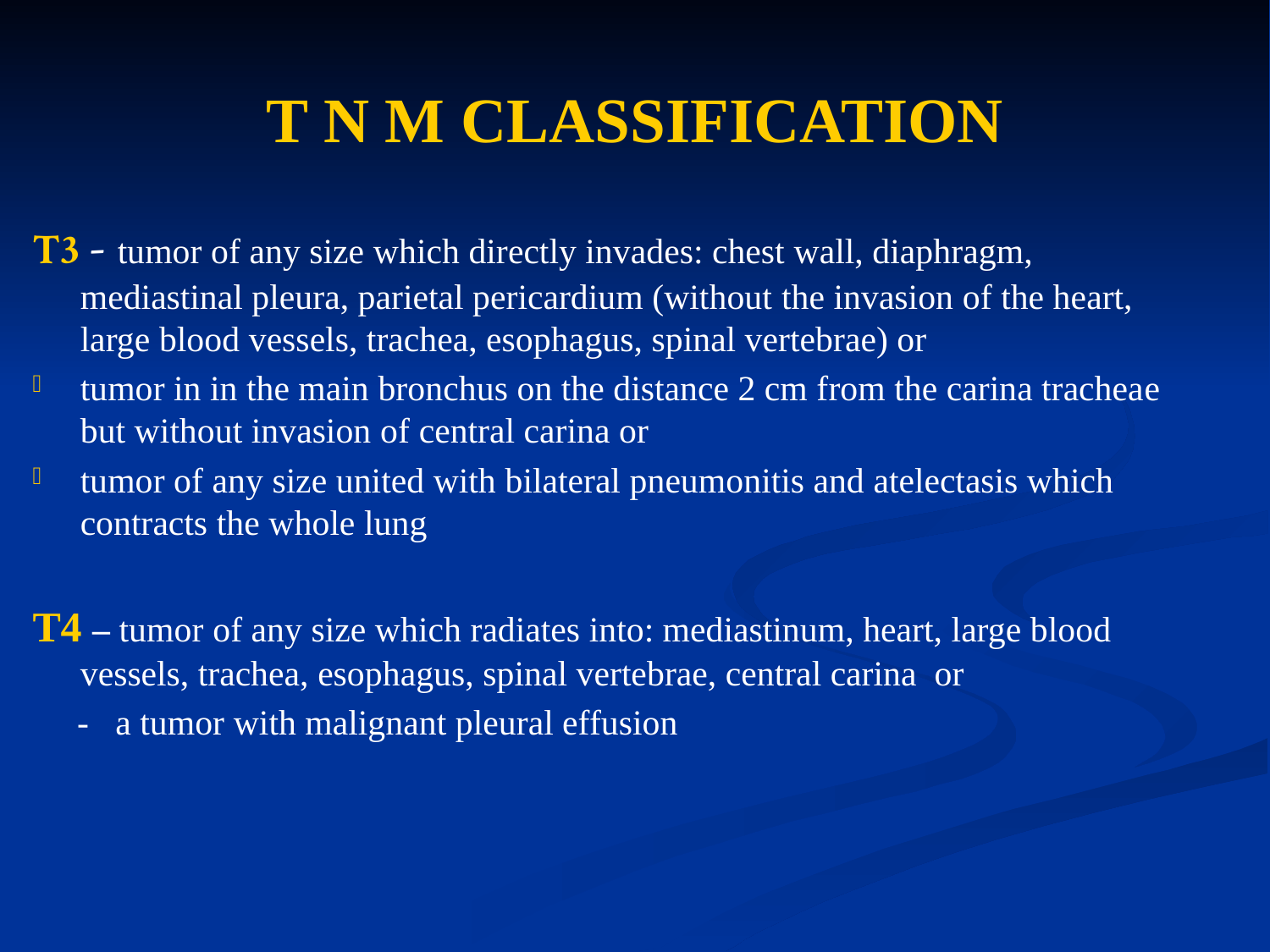

# T N M CLASSIFICATION
T3 - tumor of any size which directly invades: chest wall, diaphragm, mediastinal pleura, parietal pericardium (without the invasion of the heart, large blood vessels, trachea, esophagus, spinal vertebrae) or
tumor in in the main bronchus on the distance 2 cm from the carina tracheae but without invasion of central carina or
tumor of any size united with bilateral pneumonitis and atelectasis which contracts the whole lung

T4 – tumor of any size which radiates into: mediastinum, heart, large blood vessels, trachea, esophagus, spinal vertebrae, central carina  or
     -   a tumor with malignant pleural effusion